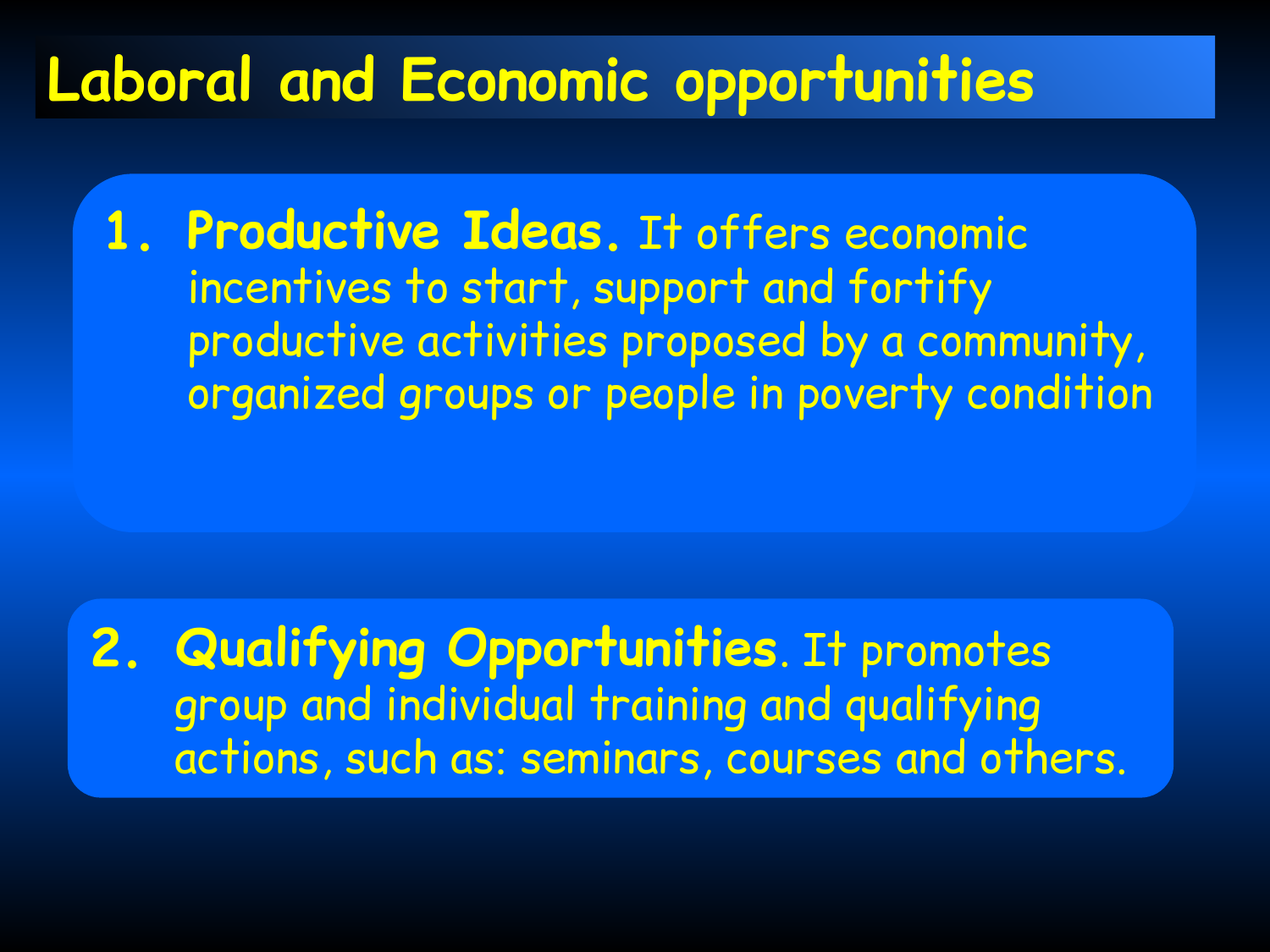

Laboral and Economic opportunities
Productive Ideas. It offers economic incentives to start, support and fortify productive activities proposed by a community, organized groups or people in poverty condition

Qualifying Opportunities. It promotes group and individual training and qualifying actions, such as: seminars, courses and others.